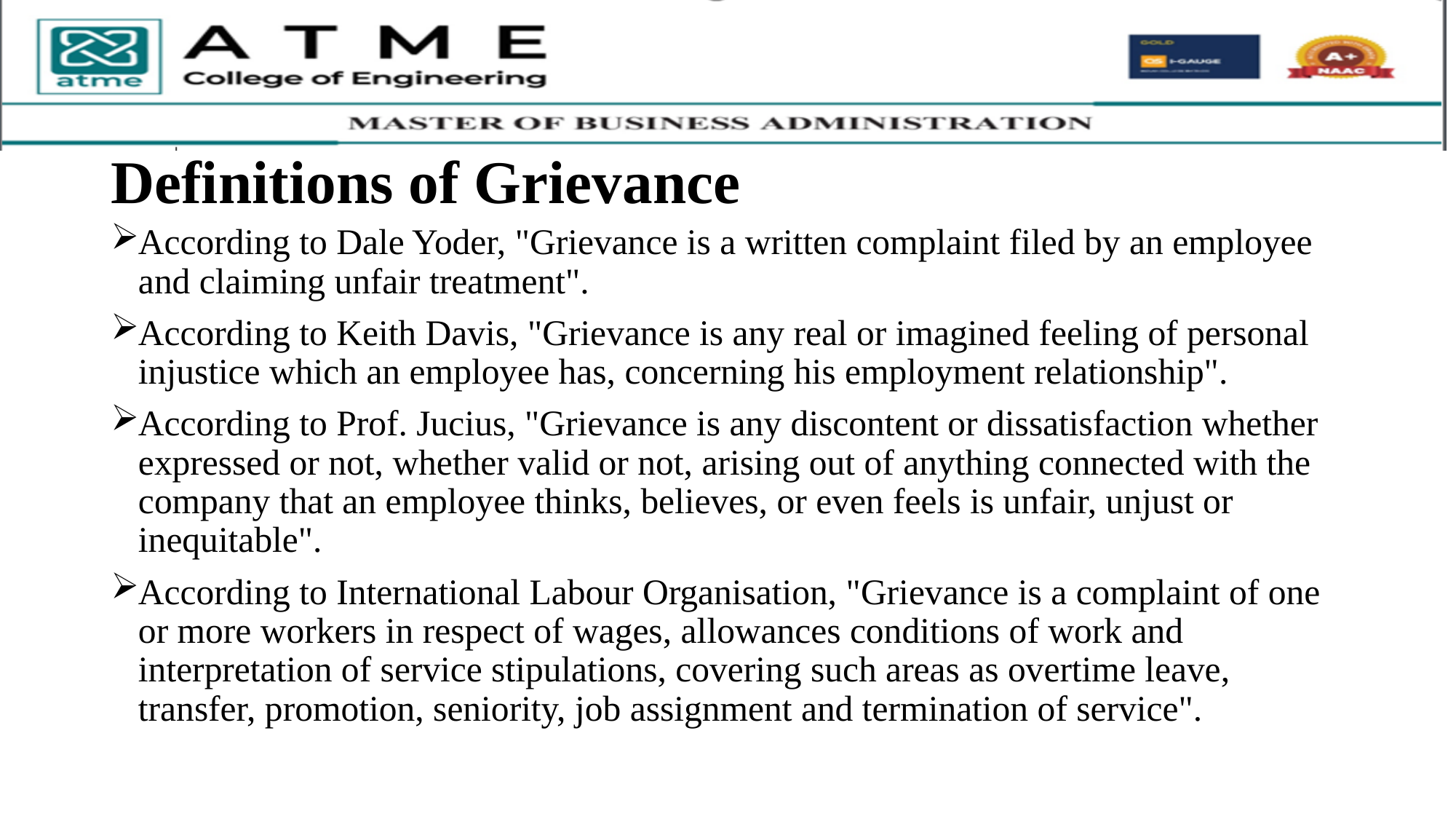

# Definitions of Grievance
According to Dale Yoder, "Grievance is a written complaint filed by an employee and claiming unfair treatment".
According to Keith Davis, "Grievance is any real or imagined feeling of personal injustice which an employee has, concerning his employment relationship".
According to Prof. Jucius, "Grievance is any discontent or dissatisfaction whether expressed or not, whether valid or not, arising out of anything connected with the company that an employee thinks, believes, or even feels is unfair, unjust or inequitable".
According to International Labour Organisation, "Grievance is a complaint of one or more workers in respect of wages, allowances conditions of work and interpretation of service stipulations, covering such areas as overtime leave, transfer, promotion, seniority, job assignment and termination of service".